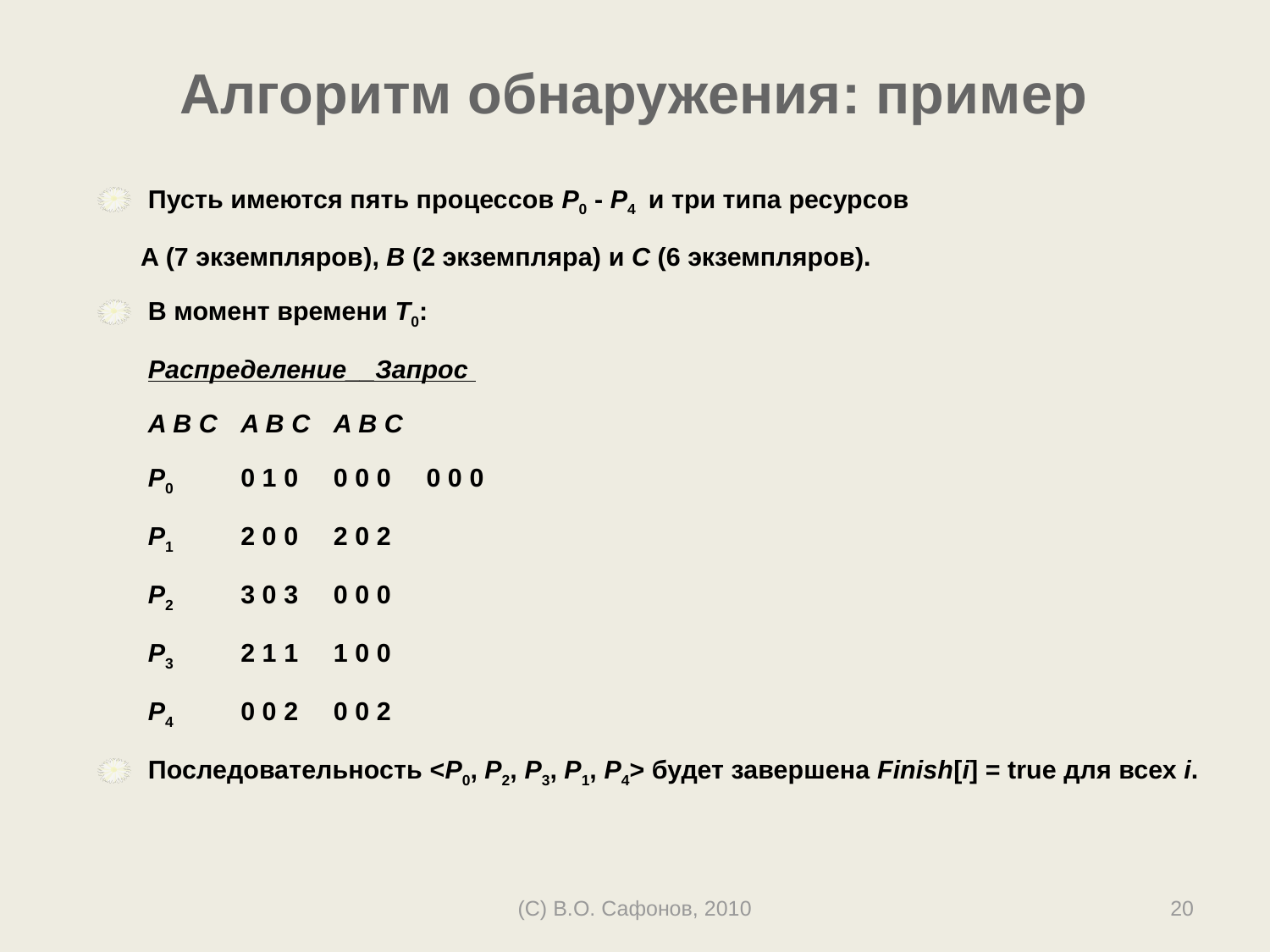

Алгоритм обнаружения: пример
Пусть имеются пять процессов P0 - P4   и три типа ресурсов
      A (7 экземпляров), B (2 экземпляра) и C (6 экземпляров).
В момент времени T0:
			Распределение__Запрос
			A B C 	A B C 	A B C
		P0	0 1 0 	0 0 0 	0 0 0
		P1	2 0 0 	2 0 2
		P2	3 0 3	0 0 0
		P3	2 1 1 	1 0 0
		P4	0 0 2 	0 0 2
Последовательность <P0, P2, P3, P1, P4> будет завершена Finish[i] = true для всех i.

(C) В.О. Сафонов, 2010
20